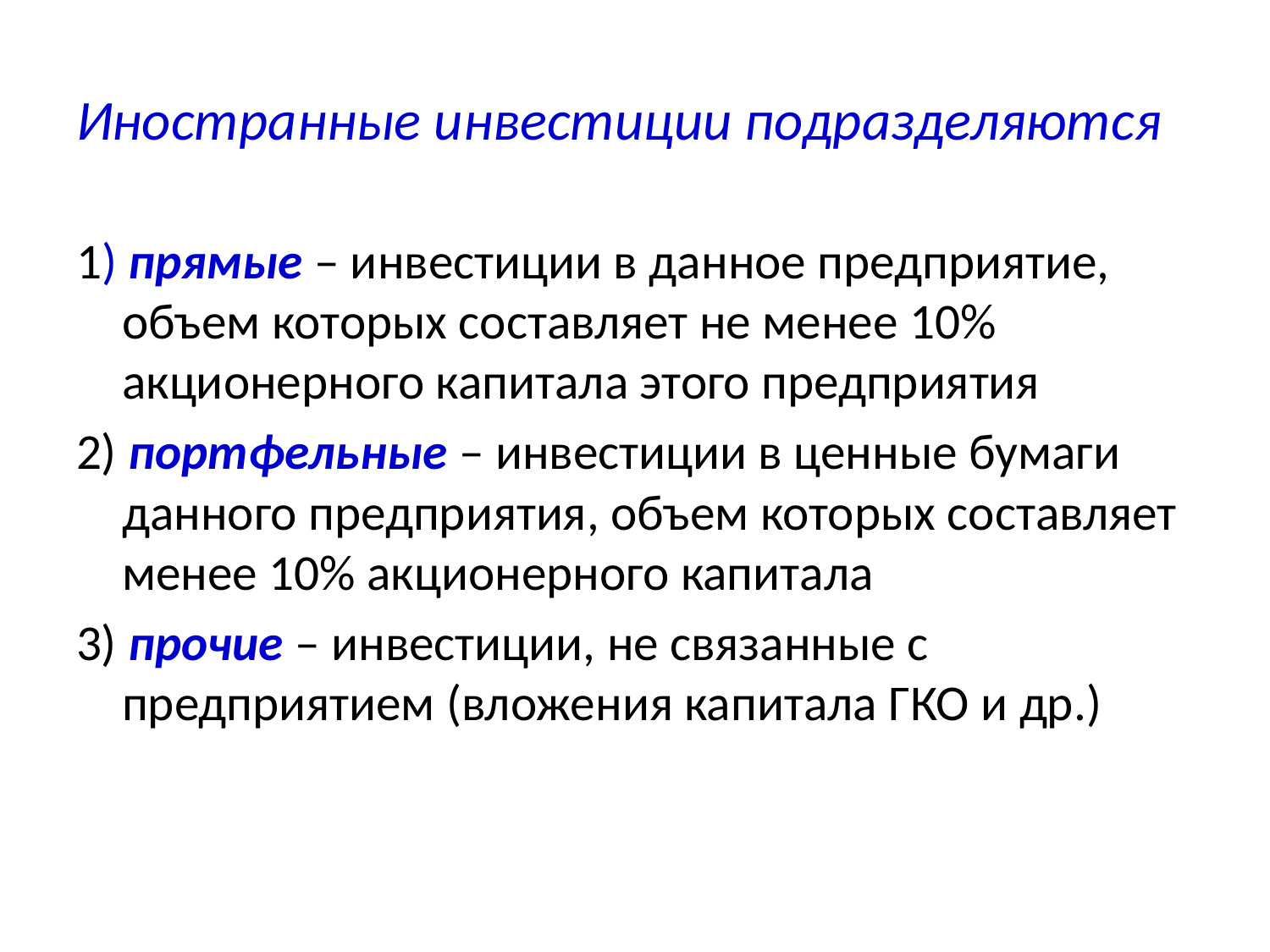

# Иностранные инвестиции подразделяются
1) прямые – инвестиции в данное предприятие, объем которых составляет не менее 10% акционерного капитала этого предприятия
2) портфельные – инвестиции в ценные бумаги данного предприятия, объем которых составляет менее 10% акционерного капитала
3) прочие – инвестиции, не связанные с предприятием (вложения капитала ГКО и др.)